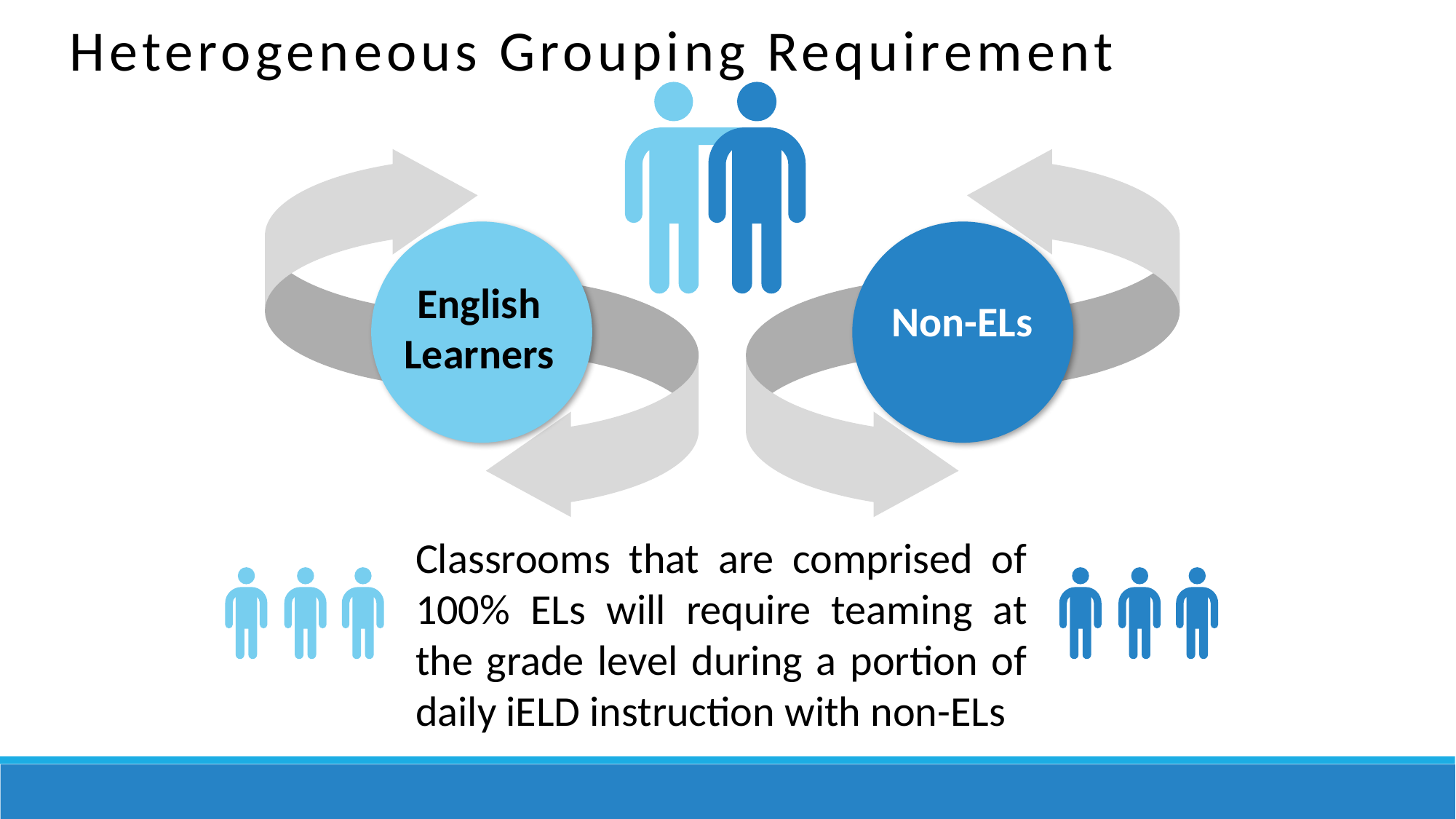

Heterogeneous Grouping Requirement

English Learners

Non-ELs

Classrooms that are comprised of 100% ELs will require teaming at the grade level during a portion of daily iELD instruction with non-ELs